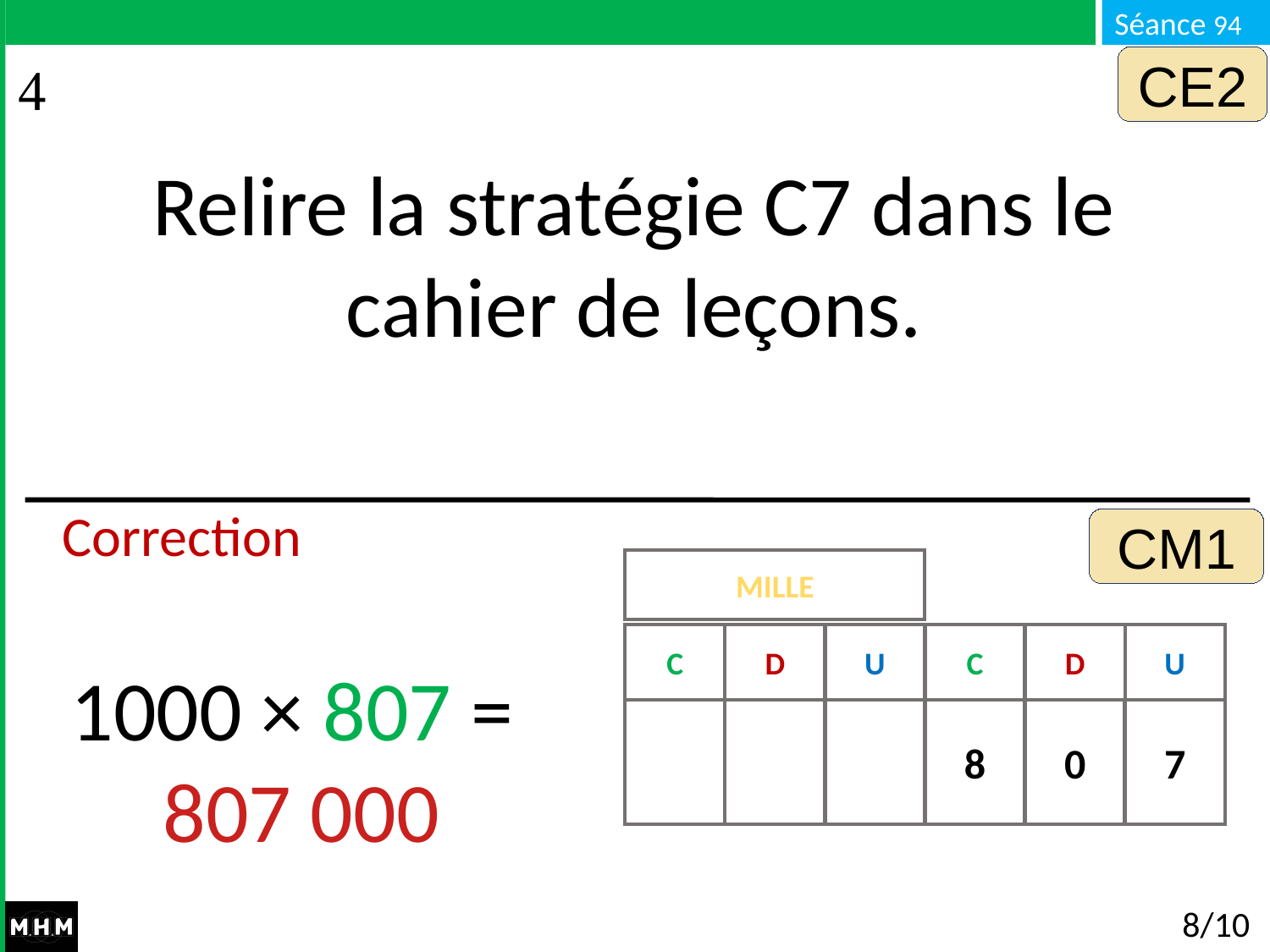

CE2
Relire la stratégie C7 dans le cahier de leçons.

Correction
CM1
MILLE
C
D
U
C
D
U
1000 × 807 =
807 000

8
0
7
0
0
0
0
0
0
# 8/10